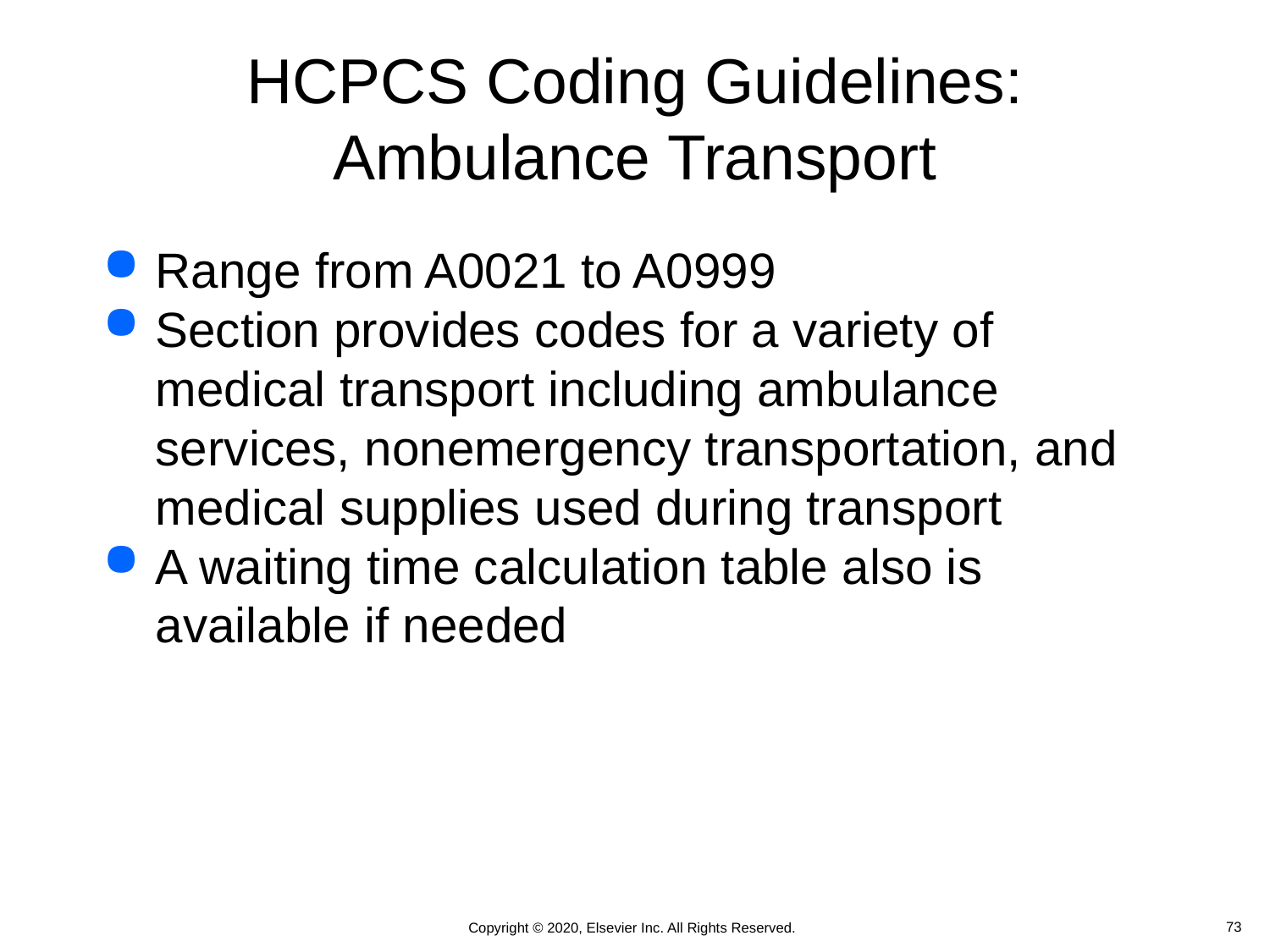

# HCPCS Coding Guidelines: Ambulance Transport
Range from A0021 to A0999
Section provides codes for a variety of medical transport including ambulance services, nonemergency transportation, and medical supplies used during transport
A waiting time calculation table also is available if needed
 73